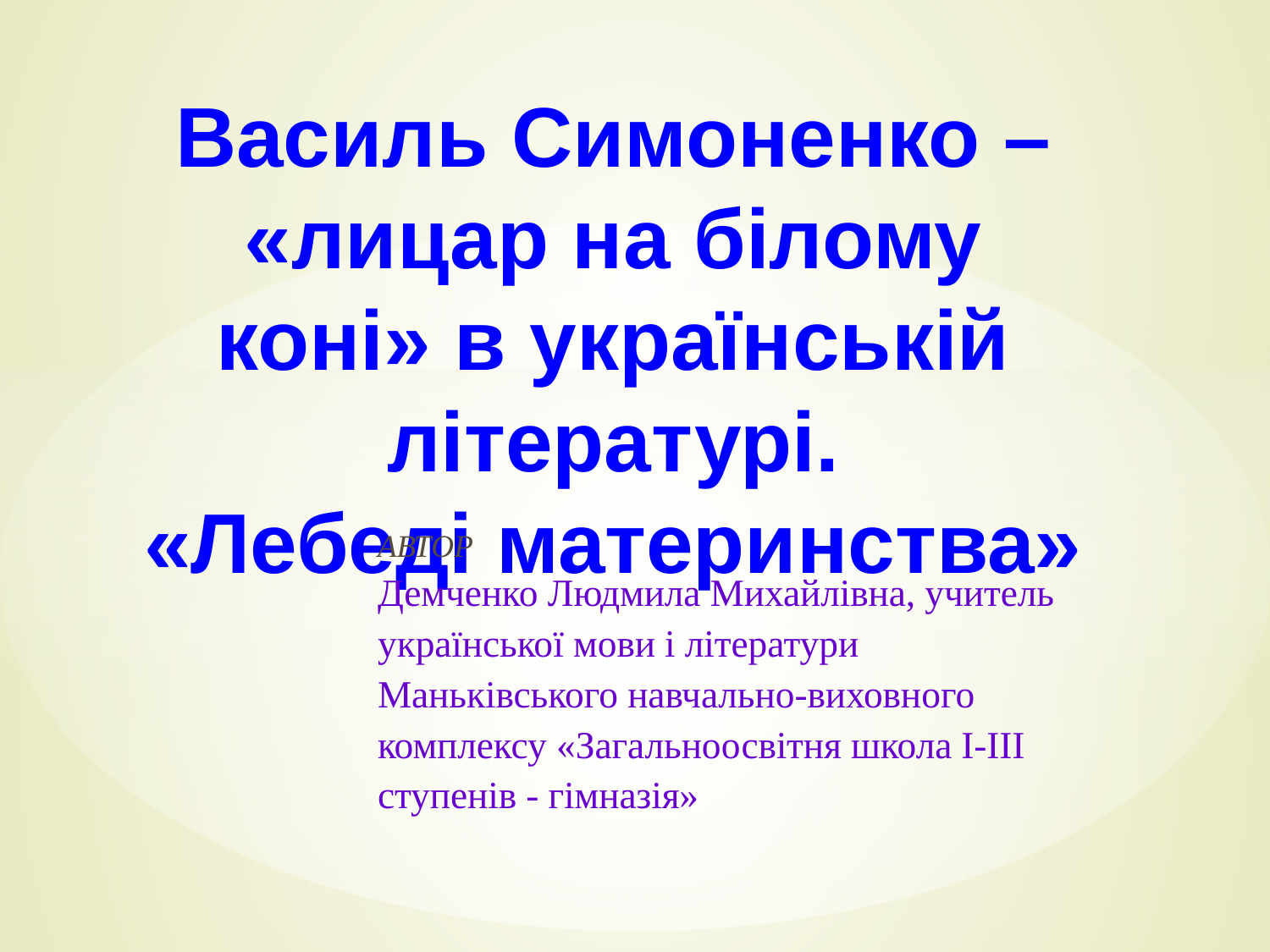

# Василь Симоненко – «лицар на білому коні» в українській літературі. «Лебеді материнства»
АВТОР
Демченко Людмила Михайлівна, учитель української мови і літератури Маньківського навчально-виховного комплексу «Загальноосвітня школа І-ІІІ ступенів - гімназія»